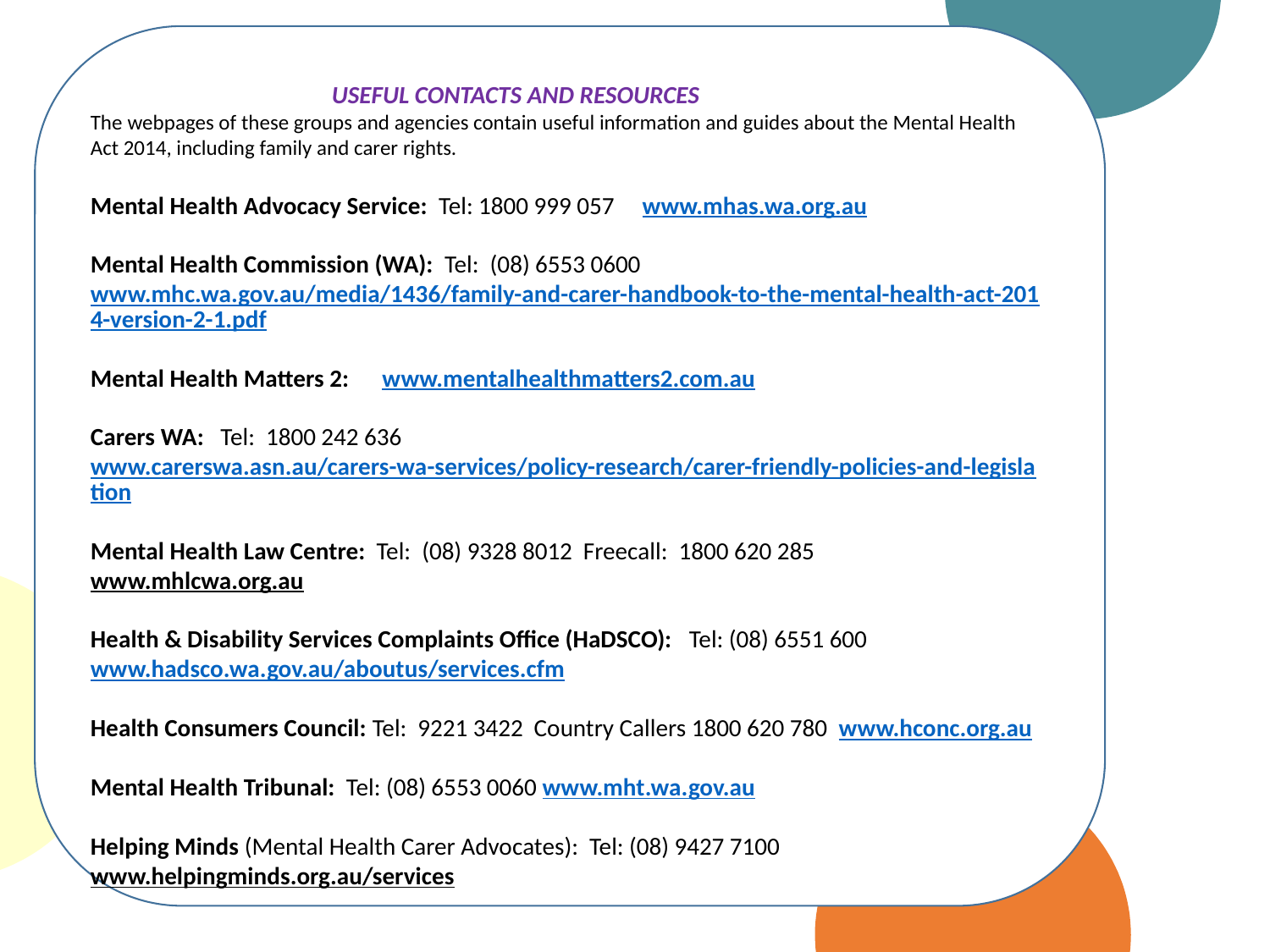

USEFUL CONTACTS AND RESOURCES
The webpages of these groups and agencies contain useful information and guides about the Mental Health Act 2014, including family and carer rights.

Mental Health Advocacy Service:  Tel: 1800 999 057     www.mhas.wa.org.au

Mental Health Commission (WA):  Tel:  (08) 6553 0600 www.mhc.wa.gov.au/media/1436/family-and-carer-handbook-to-the-mental-health-act-2014-version-2-1.pdf

Mental Health Matters 2:      www.mentalhealthmatters2.com.au

Carers WA:   Tel:  1800 242 636    www.carerswa.asn.au/carers-wa-services/policy-research/carer-friendly-policies-and-legislation

Mental Health Law Centre:  Tel:  (08) 9328 8012  Freecall:  1800 620 285
www.mhlcwa.org.au

Health & Disability Services Complaints Office (HaDSCO):   Tel: (08) 6551 600  www.hadsco.wa.gov.au/aboutus/services.cfm

Health Consumers Council: Tel:  9221 3422  Country Callers 1800 620 780  www.hconc.org.au

Mental Health Tribunal:  Tel: (08) 6553 0060 www.mht.wa.gov.au

Helping Minds (Mental Health Carer Advocates):  Tel: (08) 9427 7100
www.helpingminds.org.au/services